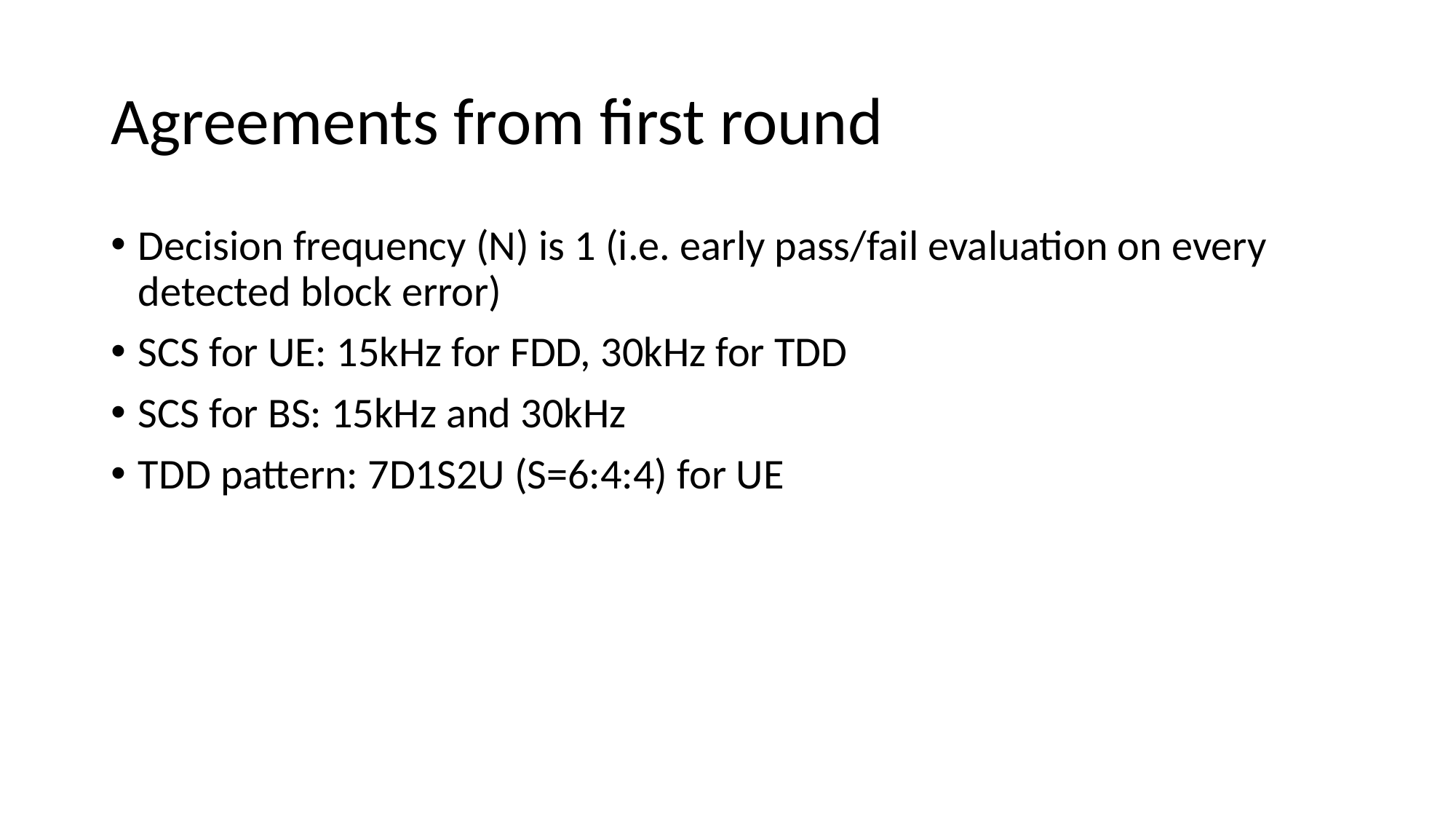

# Agreements from first round
Decision frequency (N) is 1 (i.e. early pass/fail evaluation on every detected block error)
SCS for UE: 15kHz for FDD, 30kHz for TDD
SCS for BS: 15kHz and 30kHz
TDD pattern: 7D1S2U (S=6:4:4) for UE